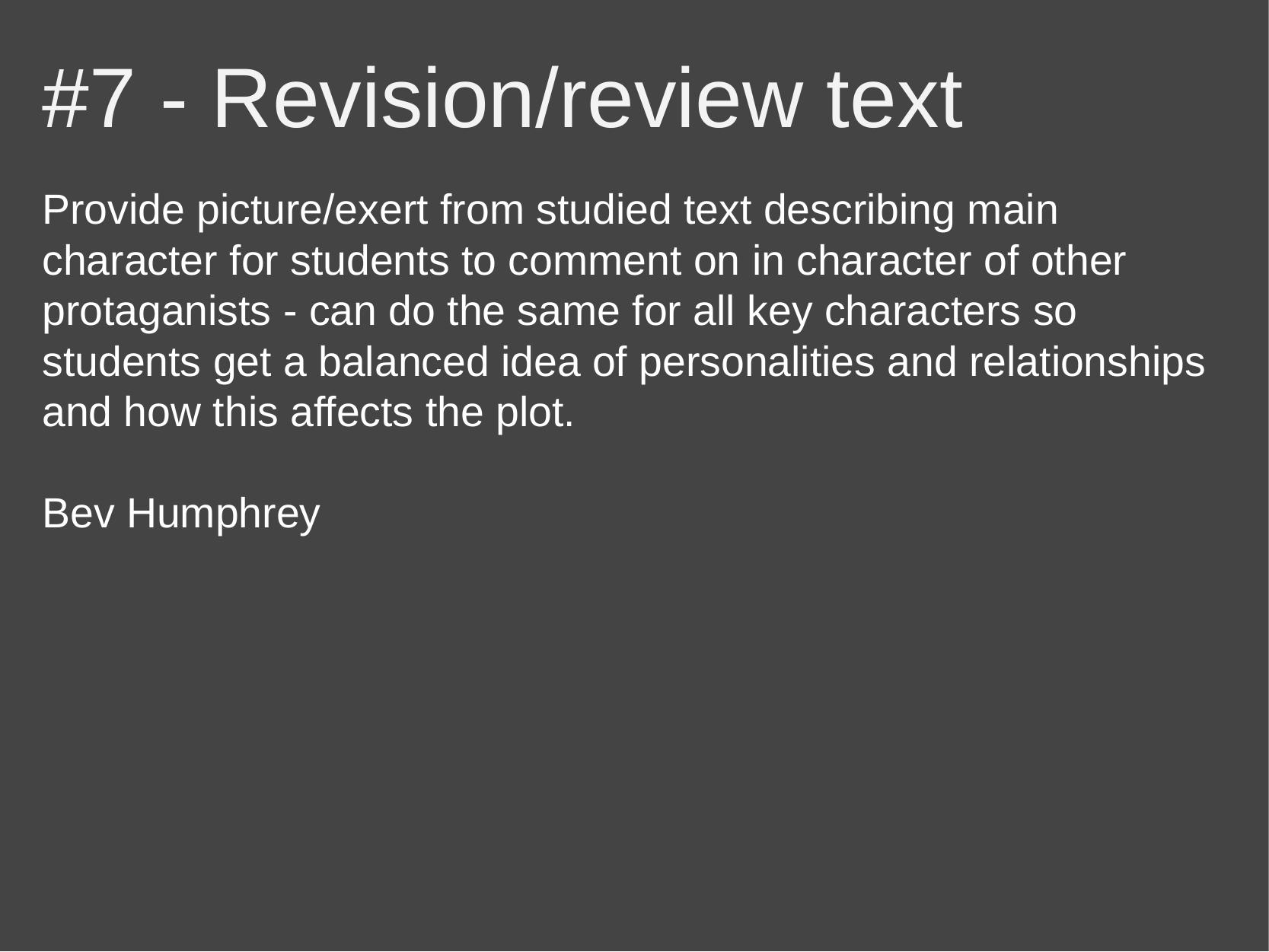

# #7 - Revision/review text
Provide picture/exert from studied text describing main character for students to comment on in character of other protaganists - can do the same for all key characters so students get a balanced idea of personalities and relationships and how this affects the plot.

Bev Humphrey